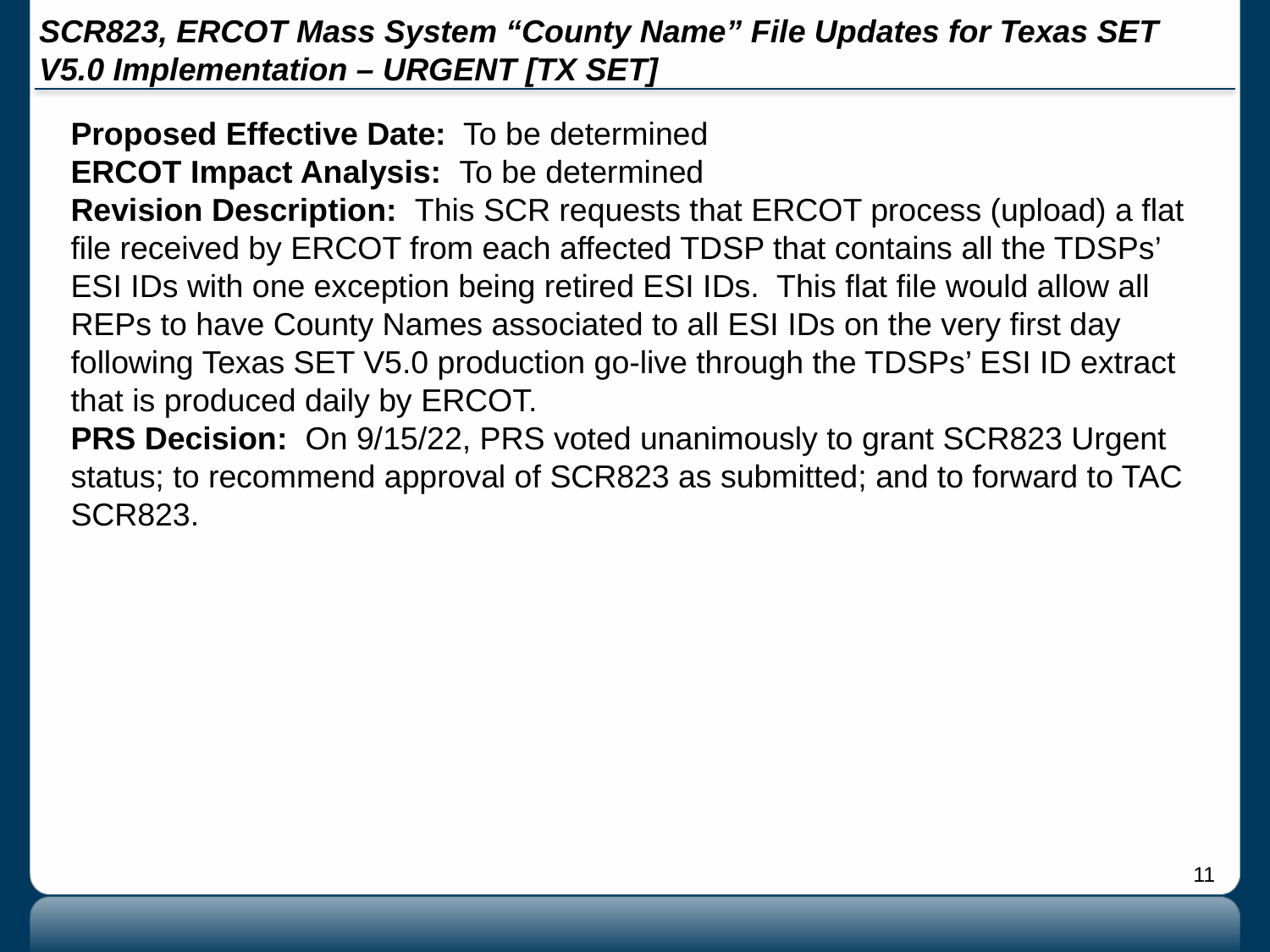

# SCR823, ERCOT Mass System “County Name” File Updates for Texas SET V5.0 Implementation – URGENT [TX SET]
Proposed Effective Date:  To be determined
ERCOT Impact Analysis:  To be determined
Revision Description:  This SCR requests that ERCOT process (upload) a flat file received by ERCOT from each affected TDSP that contains all the TDSPs’ ESI IDs with one exception being retired ESI IDs.  This flat file would allow all REPs to have County Names associated to all ESI IDs on the very first day following Texas SET V5.0 production go-live through the TDSPs’ ESI ID extract that is produced daily by ERCOT.
PRS Decision:  On 9/15/22, PRS voted unanimously to grant SCR823 Urgent status; to recommend approval of SCR823 as submitted; and to forward to TAC SCR823.